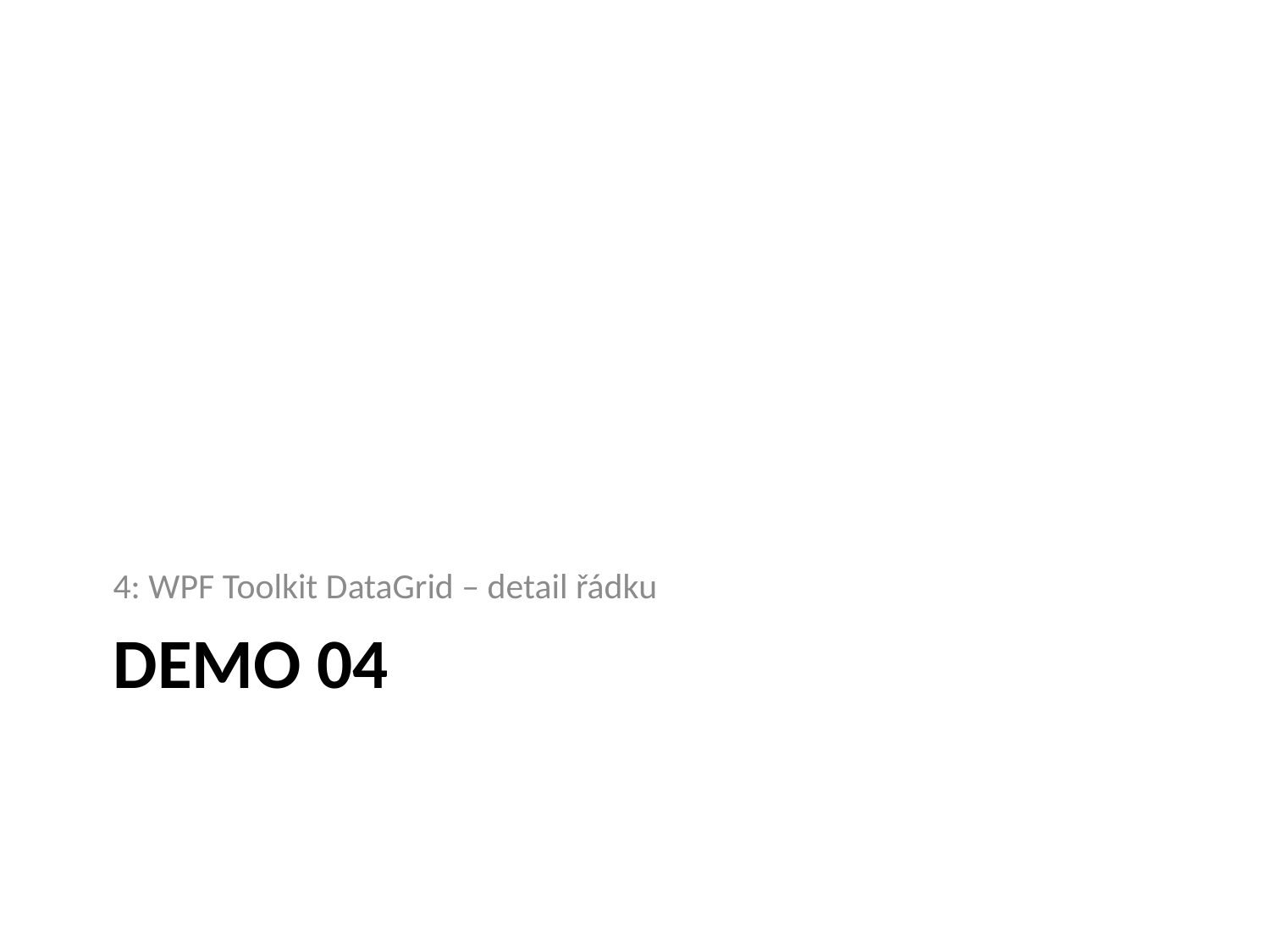

4: WPF Toolkit DataGrid – detail řádku
# DEMO 04